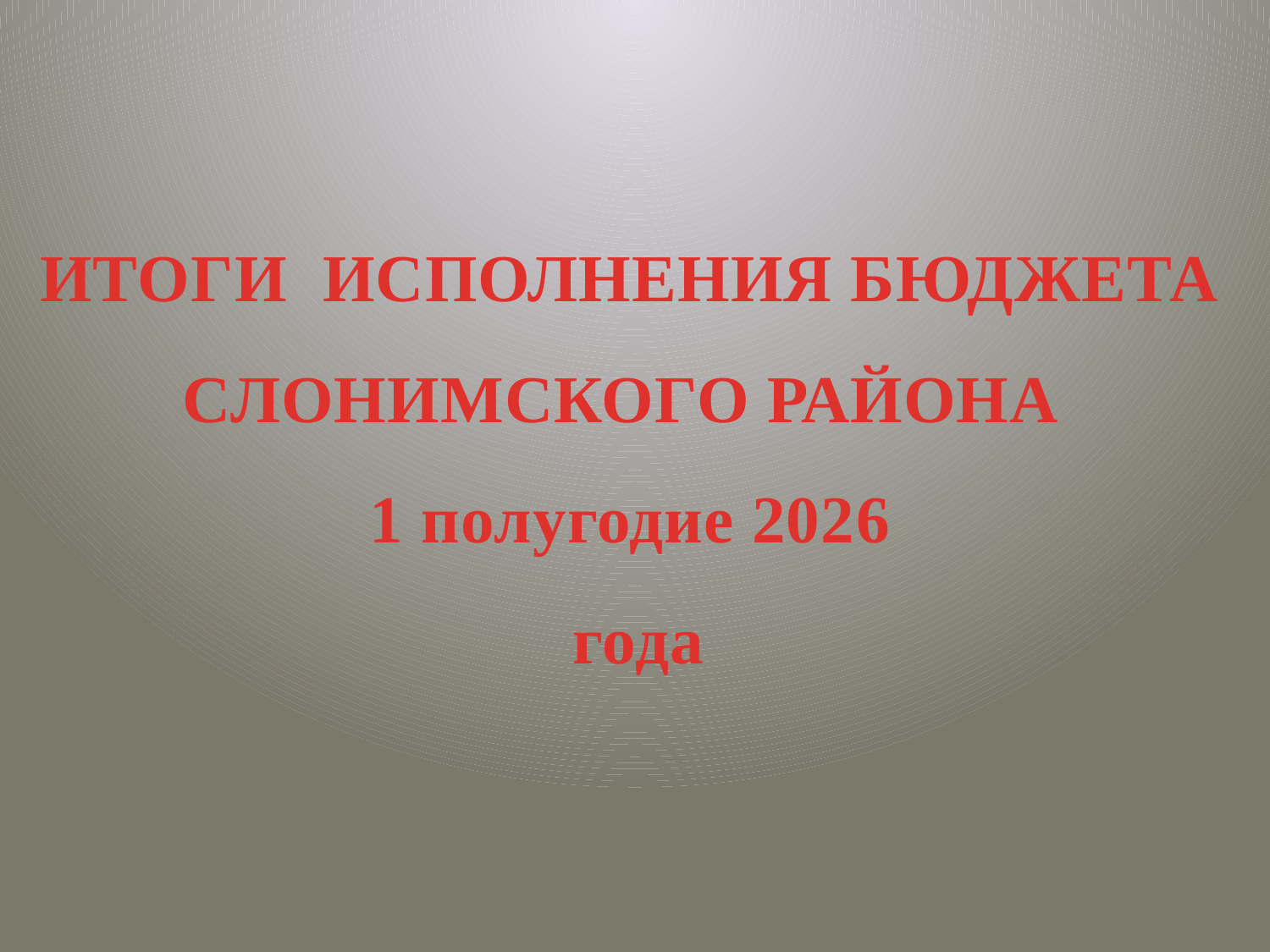

# ИТОГИ  ИСПОЛНЕНИЯ БЮДЖЕТА СЛОНИМСКОГО РАЙОНА 1 полугодие 2026 года